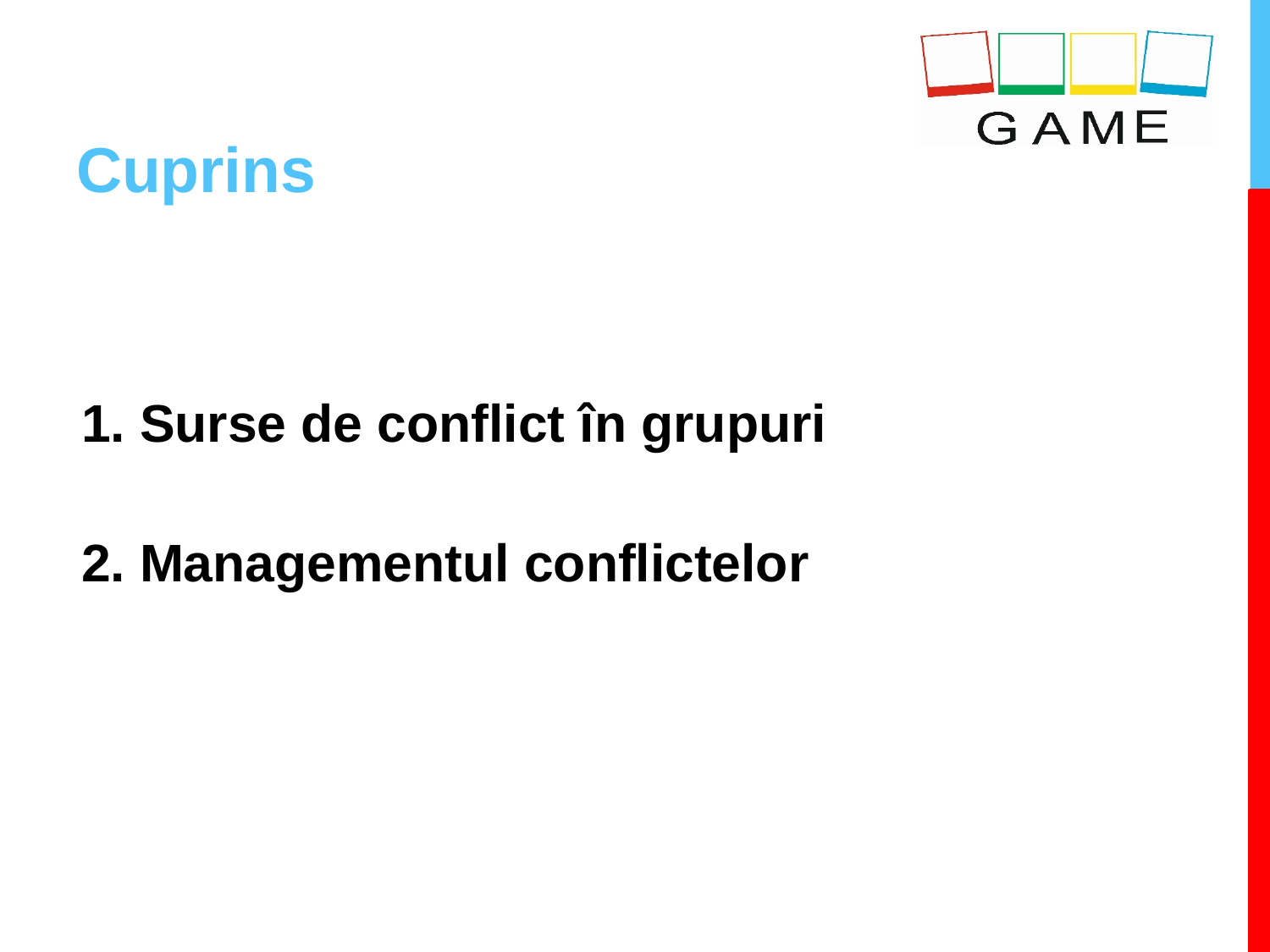

# Cuprins

Surse de conflict în grupuri

Managementul conflictelor